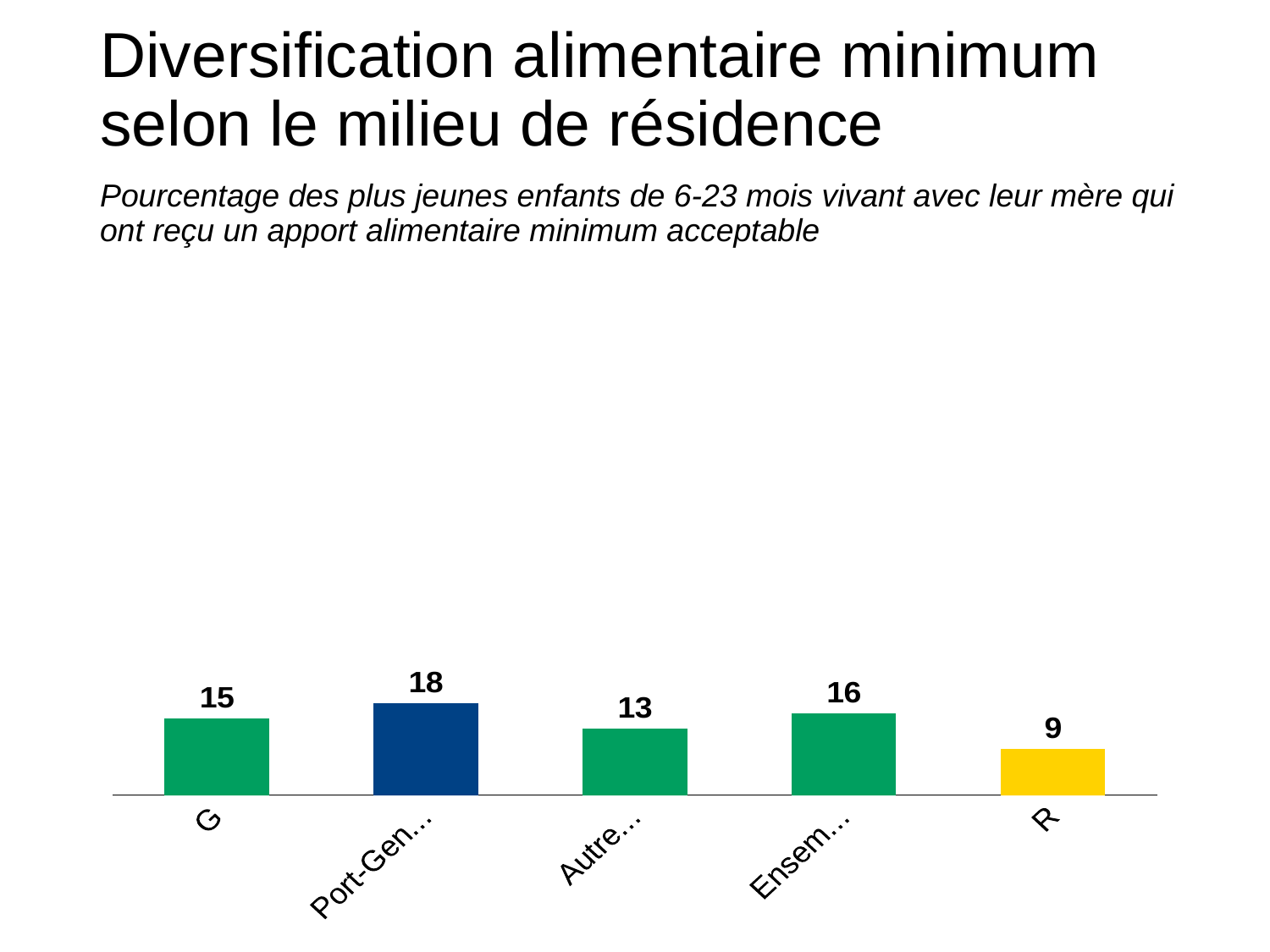

# Diversification alimentaire minimum selon le milieu de résidence
Pourcentage des plus jeunes enfants de 6-23 mois vivant avec leur mère qui ont reçu un apport alimentaire minimum acceptable

### Chart

| Category | Gabon |
|---|---|
| Gabon | 15.0 |
| Port-Gentil/Libreville | 18.0 |
| Autre villes | 13.0 |
| Ensemble urbain | 16.0 |
| Rural | 9.0 |